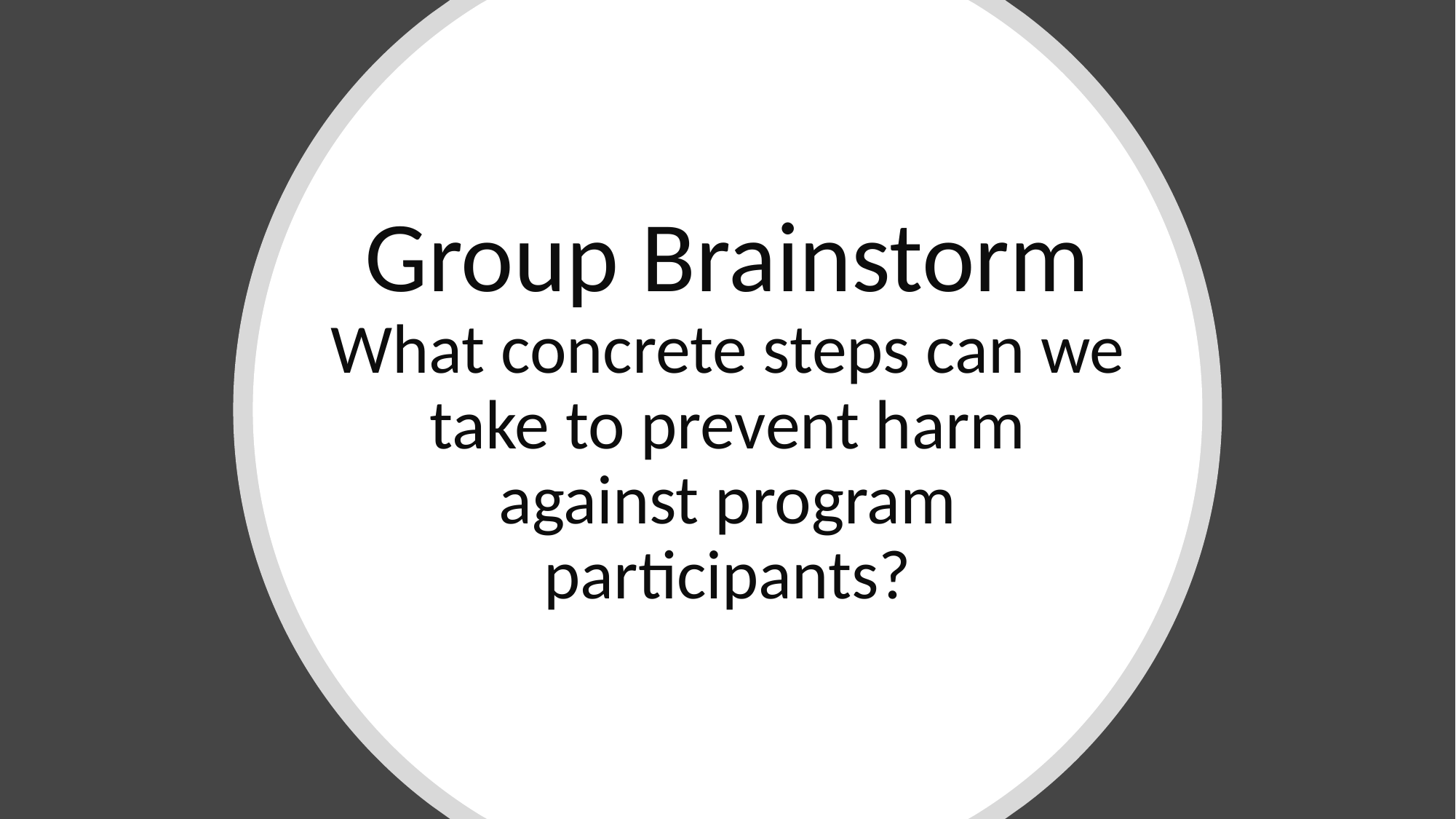

Group Brainstorm
What concrete steps can we take to prevent harm against program participants?